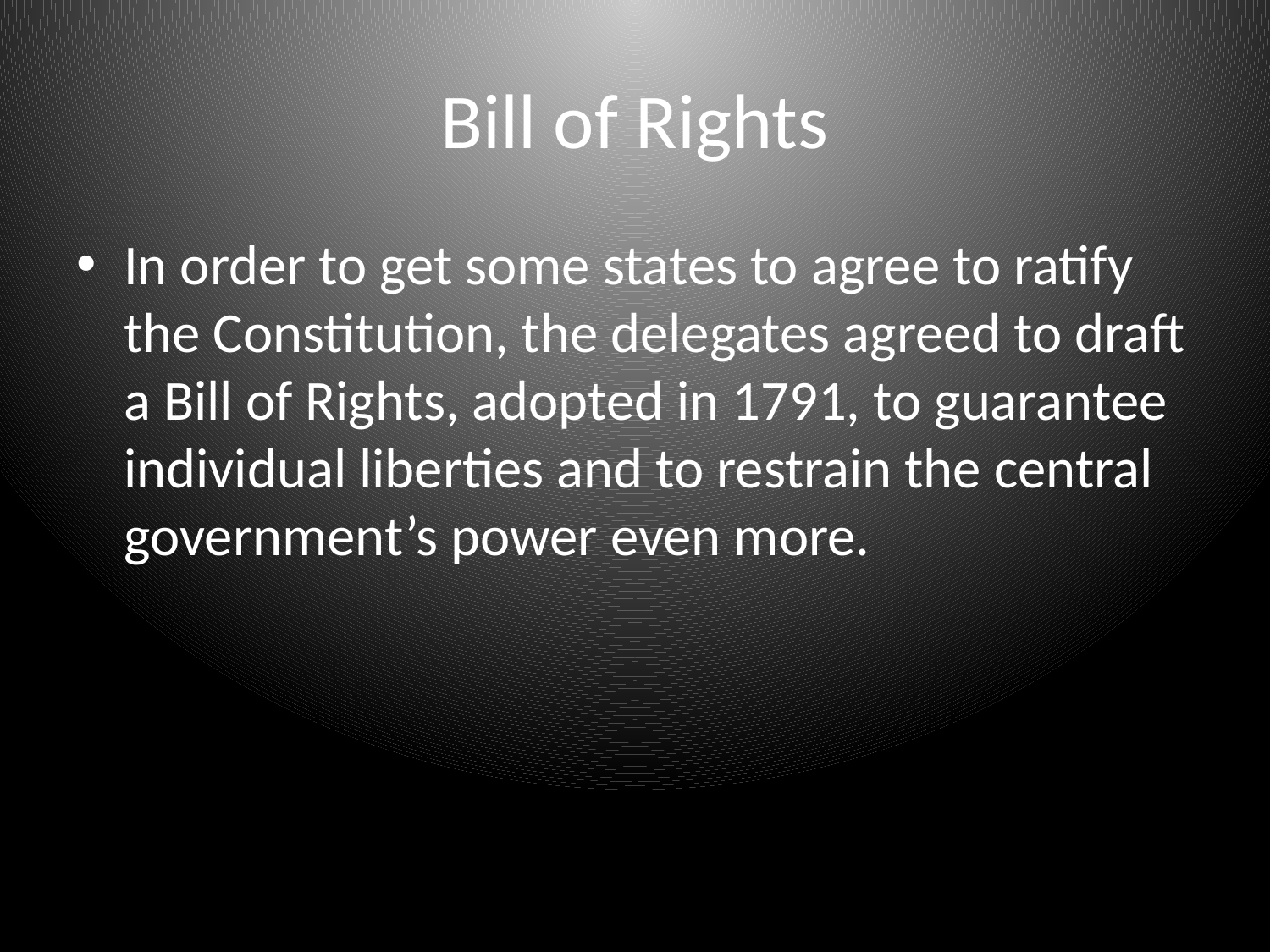

# Bill of Rights
In order to get some states to agree to ratify the Constitution, the delegates agreed to draft a Bill of Rights, adopted in 1791, to guarantee individual liberties and to restrain the central government’s power even more.